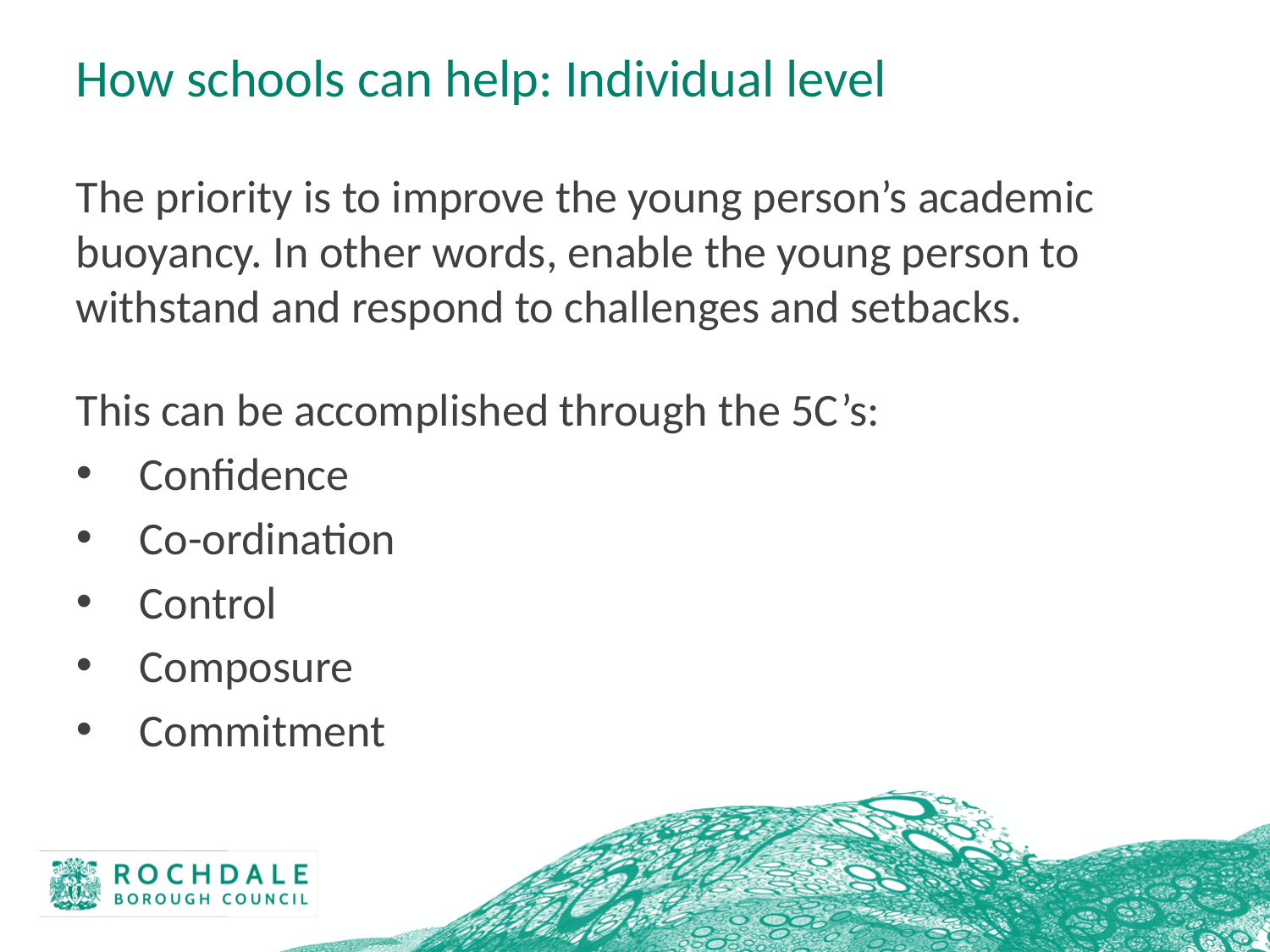

# How schools can help: Individual level
The priority is to improve the young person’s academic buoyancy. In other words, enable the young person to withstand and respond to challenges and setbacks.

This can be accomplished through the 5C’s:
Confidence
Co-ordination
Control
Composure
Commitment